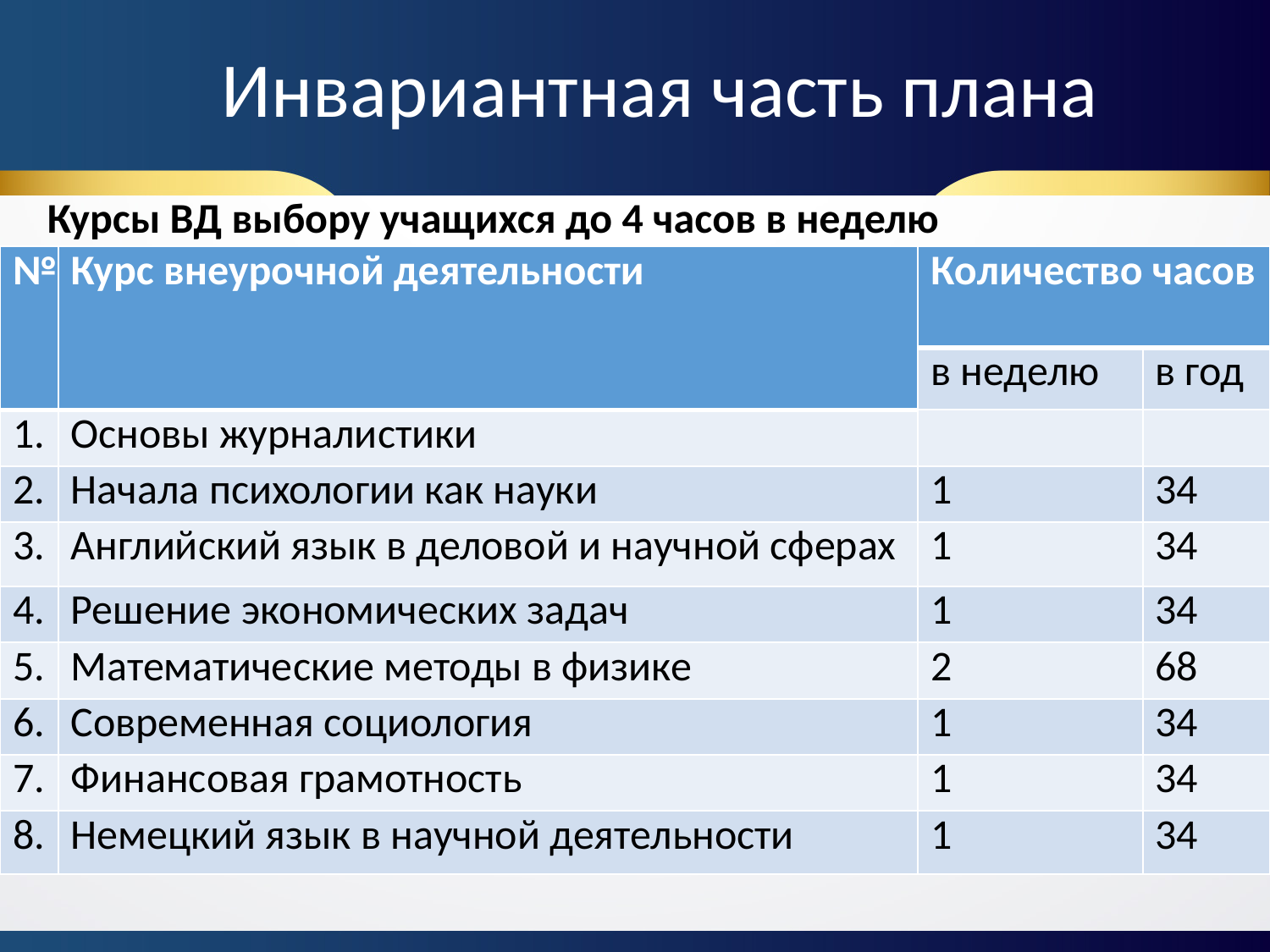

# Инвариантная часть плана
Курсы ВД выбору учащихся до 4 часов в неделю

| № | Курс внеурочной деятельности | Количество часов |  |
| --- | --- | --- | --- |
|  |  | в неделю | в год |
| 1. | Основы журналистики |  |  |
| 2. | Начала психологии как науки | 1 | 34 |
| 3. | Английский язык в деловой и научной сферах | 1 | 34 |
| 4. | Решение экономических задач | 1 | 34 |
| 5. | Математические методы в физике | 2 | 68 |
| 6. | Современная социология | 1 | 34 |
| 7. | Финансовая грамотность | 1 | 34 |
| 8. | Немецкий язык в научной деятельности | 1 | 34 |